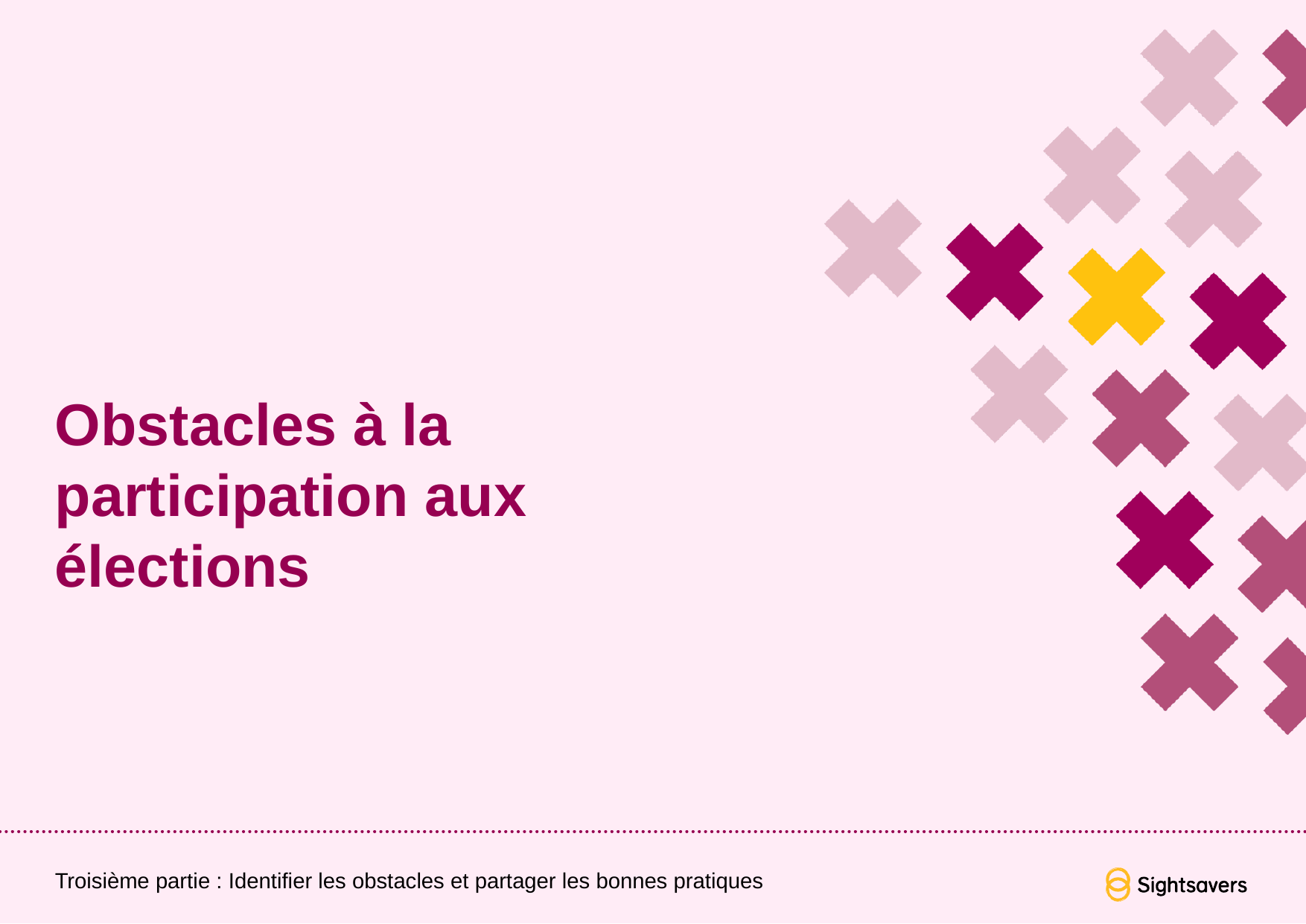

# Obstacles à la participation aux élections
Troisième partie : Identifier les obstacles et partager les bonnes pratiques